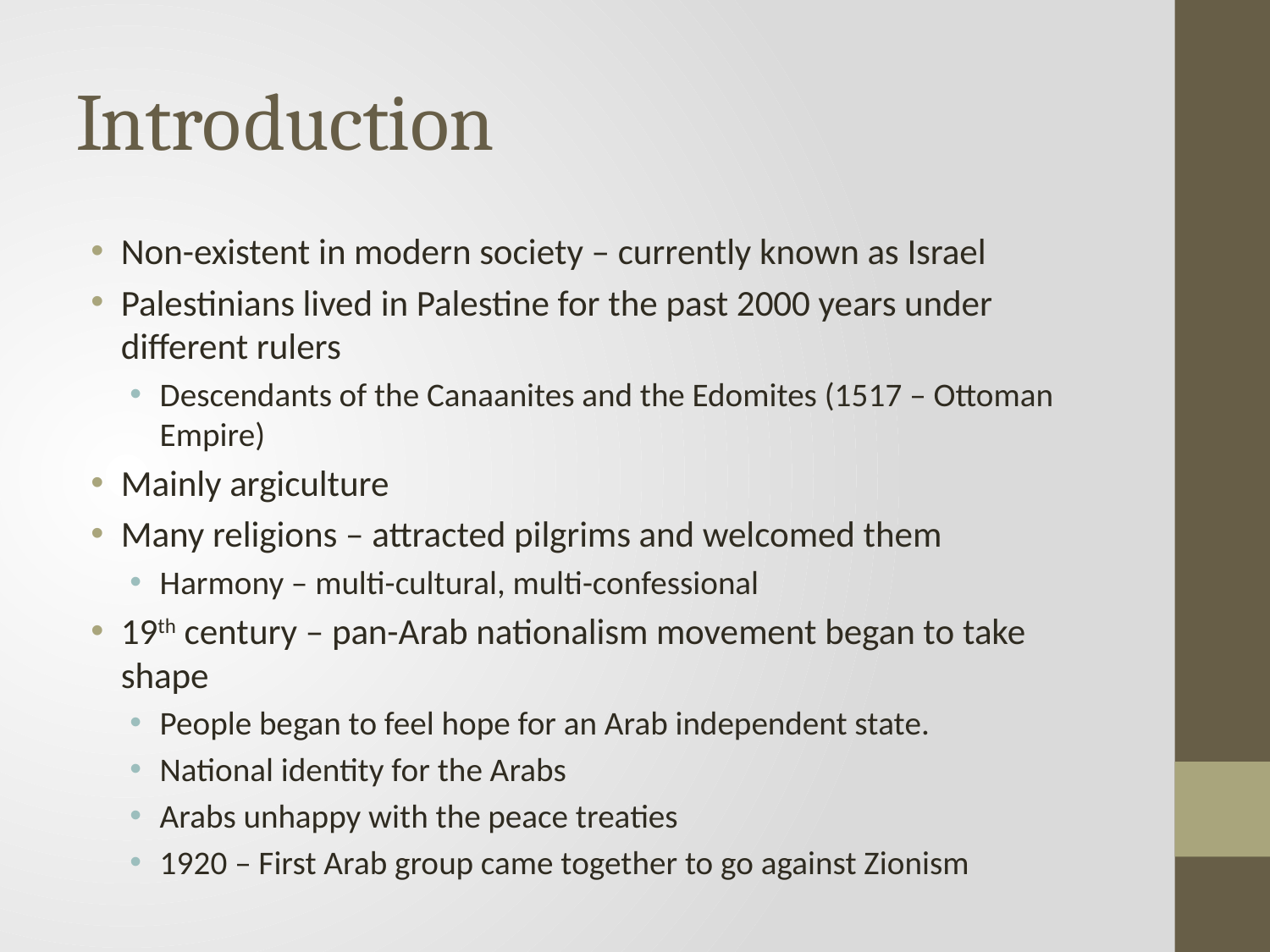

# Introduction
Non-existent in modern society – currently known as Israel
Palestinians lived in Palestine for the past 2000 years under different rulers
Descendants of the Canaanites and the Edomites (1517 – Ottoman Empire)
Mainly argiculture
Many religions – attracted pilgrims and welcomed them
Harmony – multi-cultural, multi-confessional
19th century – pan-Arab nationalism movement began to take shape
People began to feel hope for an Arab independent state.
National identity for the Arabs
Arabs unhappy with the peace treaties
1920 – First Arab group came together to go against Zionism